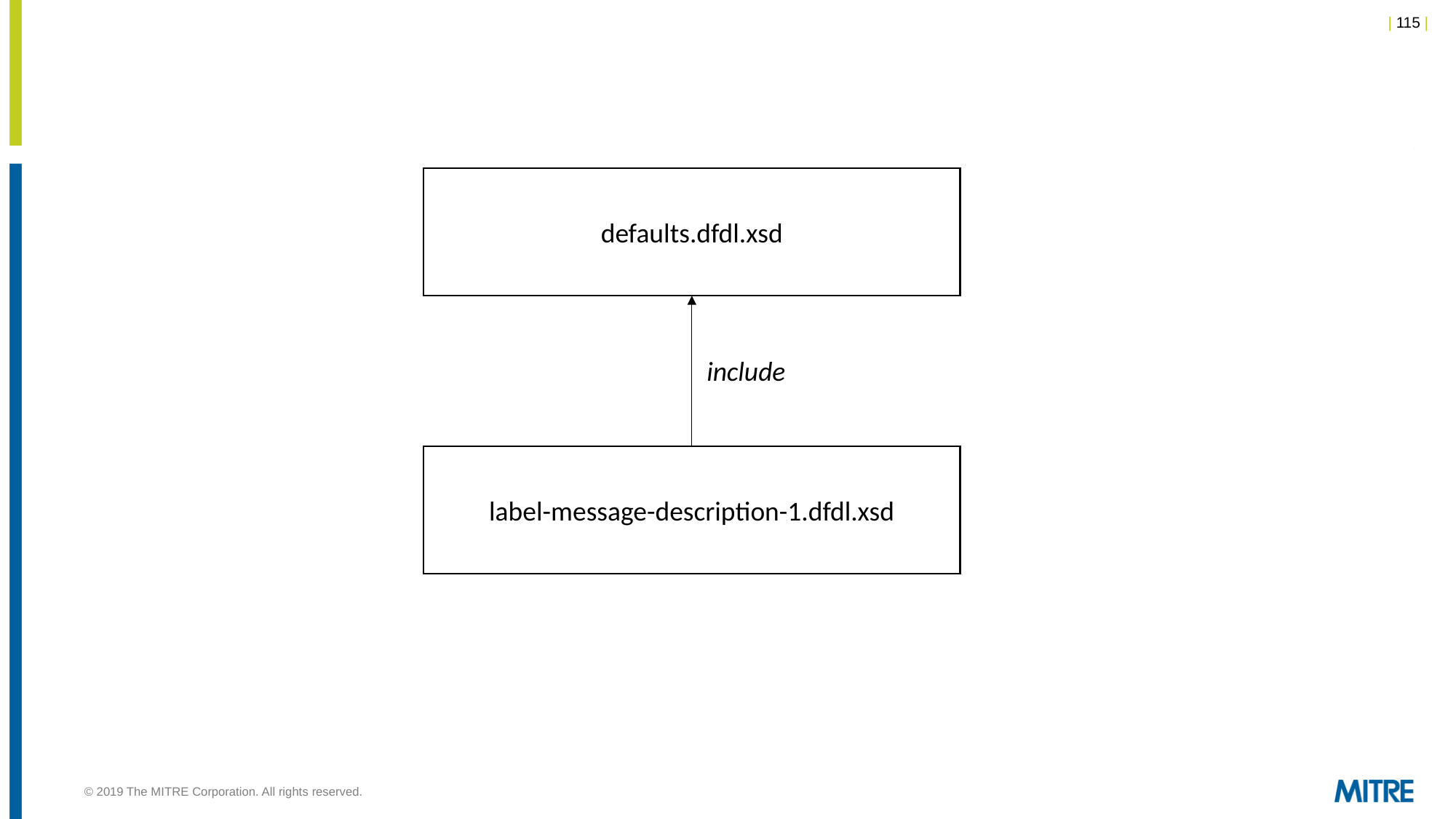

defaults.dfdl.xsd
include
label-message-description-1.dfdl.xsd
© 2019 The MITRE Corporation. All rights reserved.